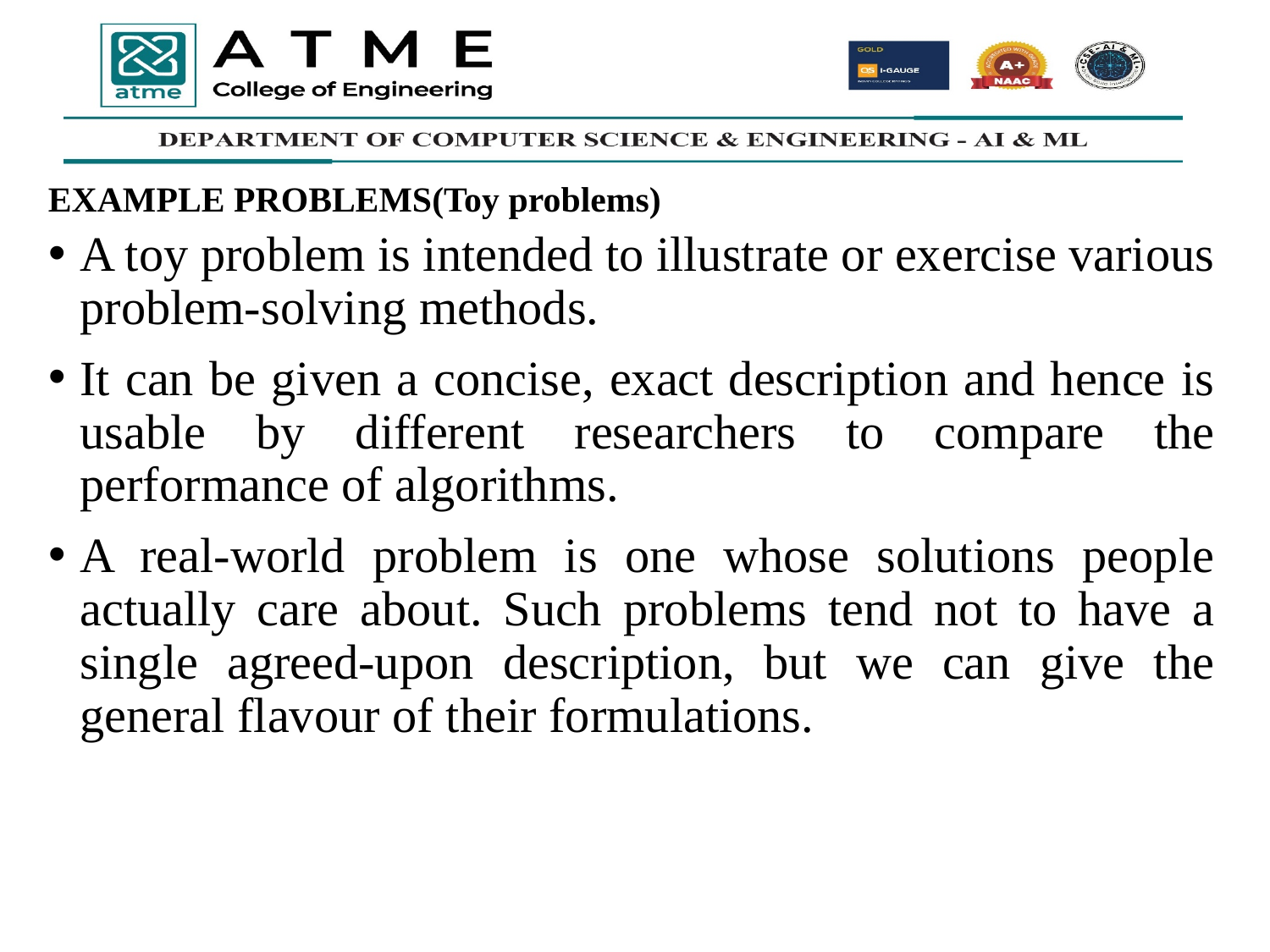

EXAMPLE PROBLEMS(Toy problems)
A toy problem is intended to illustrate or exercise various problem-solving methods.
It can be given a concise, exact description and hence is usable by different researchers to compare the performance of algorithms.
A real-world problem is one whose solutions people actually care about. Such problems tend not to have a single agreed-upon description, but we can give the general flavour of their formulations.